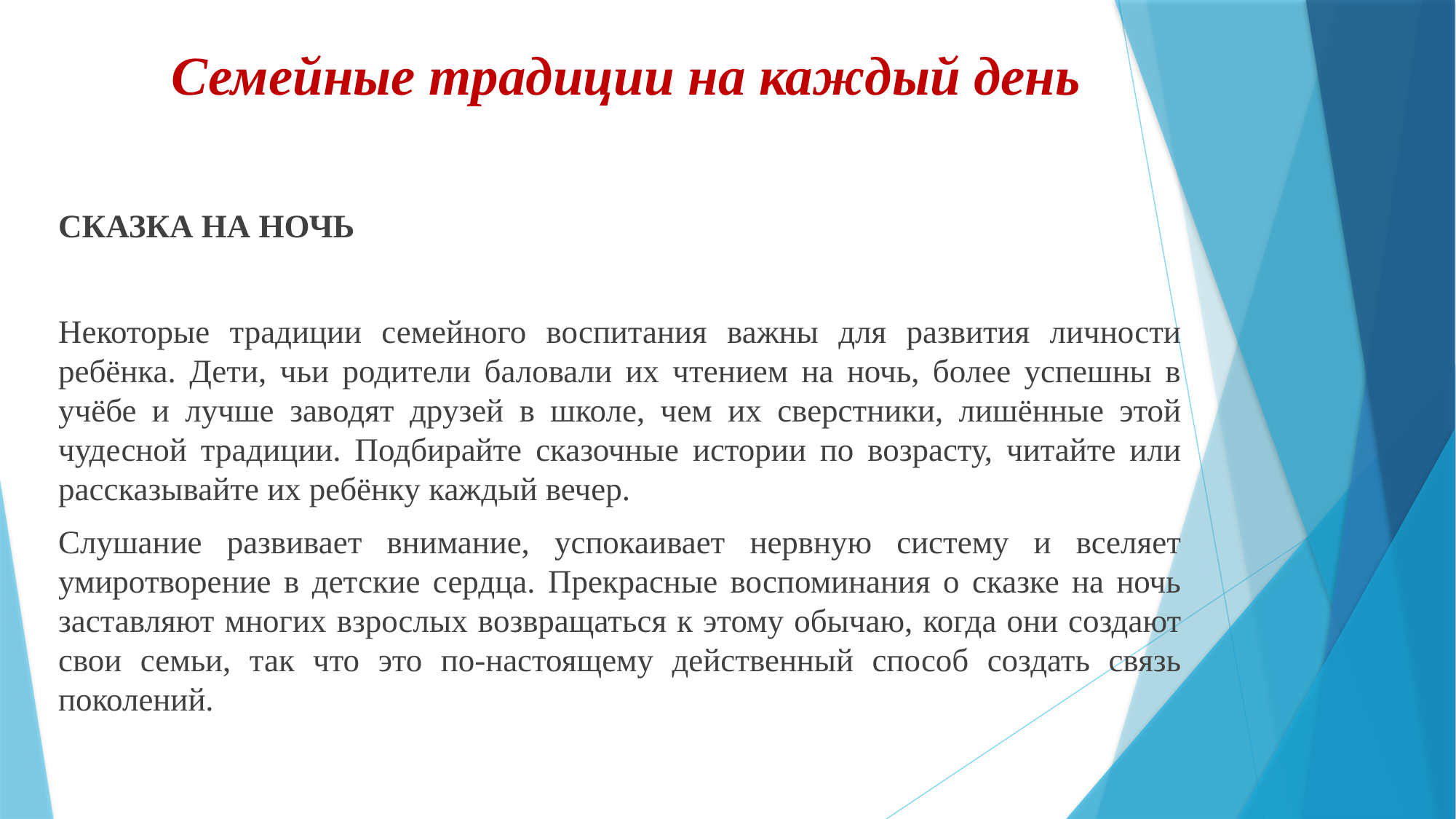

# Семейные традиции на каждый день
СКАЗКА НА НОЧЬ

Некоторые традиции семейного воспитания важны для развития личности ребёнка. Дети, чьи родители баловали их чтением на ночь, более успешны в учёбе и лучше заводят друзей в школе, чем их сверстники, лишённые этой чудесной традиции. Подбирайте сказочные истории по возрасту, читайте или рассказывайте их ребёнку каждый вечер.
Слушание развивает внимание, успокаивает нервную систему и вселяет умиротворение в детские сердца. Прекрасные воспоминания о сказке на ночь заставляют многих взрослых возвращаться к этому обычаю, когда они создают свои семьи, так что это по-настоящему действенный способ создать связь поколений.